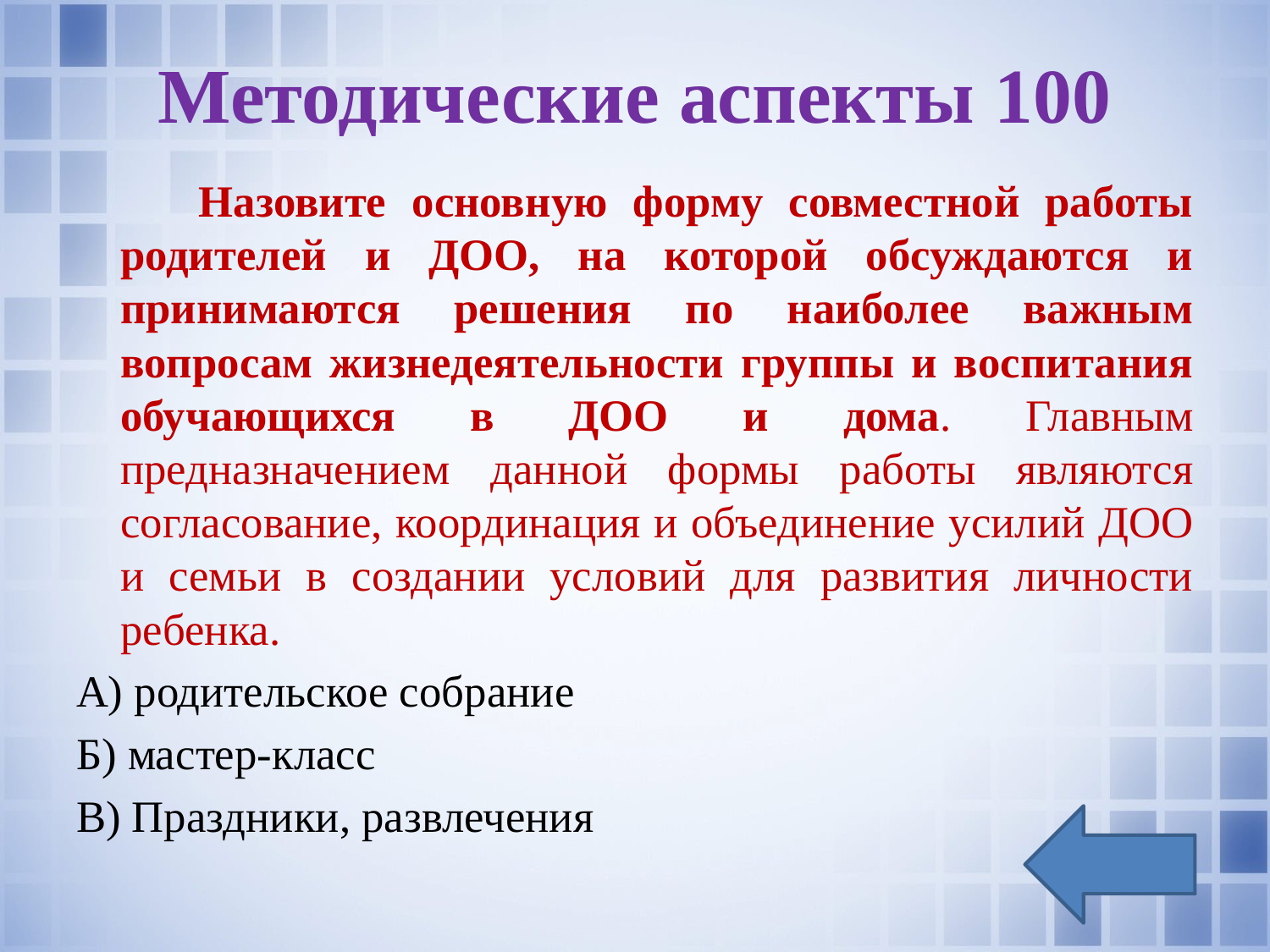

# Методические аспекты 100
     Назовите основную форму совместной работы родителей и ДОО, на которой обсуждаются и принимаются решения по наиболее важным вопросам жизнедеятельности группы и воспитания обучающихся в ДОО и дома. Главным предназначением данной формы работы являются согласование, координация и объединение усилий ДОО и семьи в создании условий для развития личности ребенка.
А) родительское собрание
Б) мастер-класс
В) Праздники, развлечения